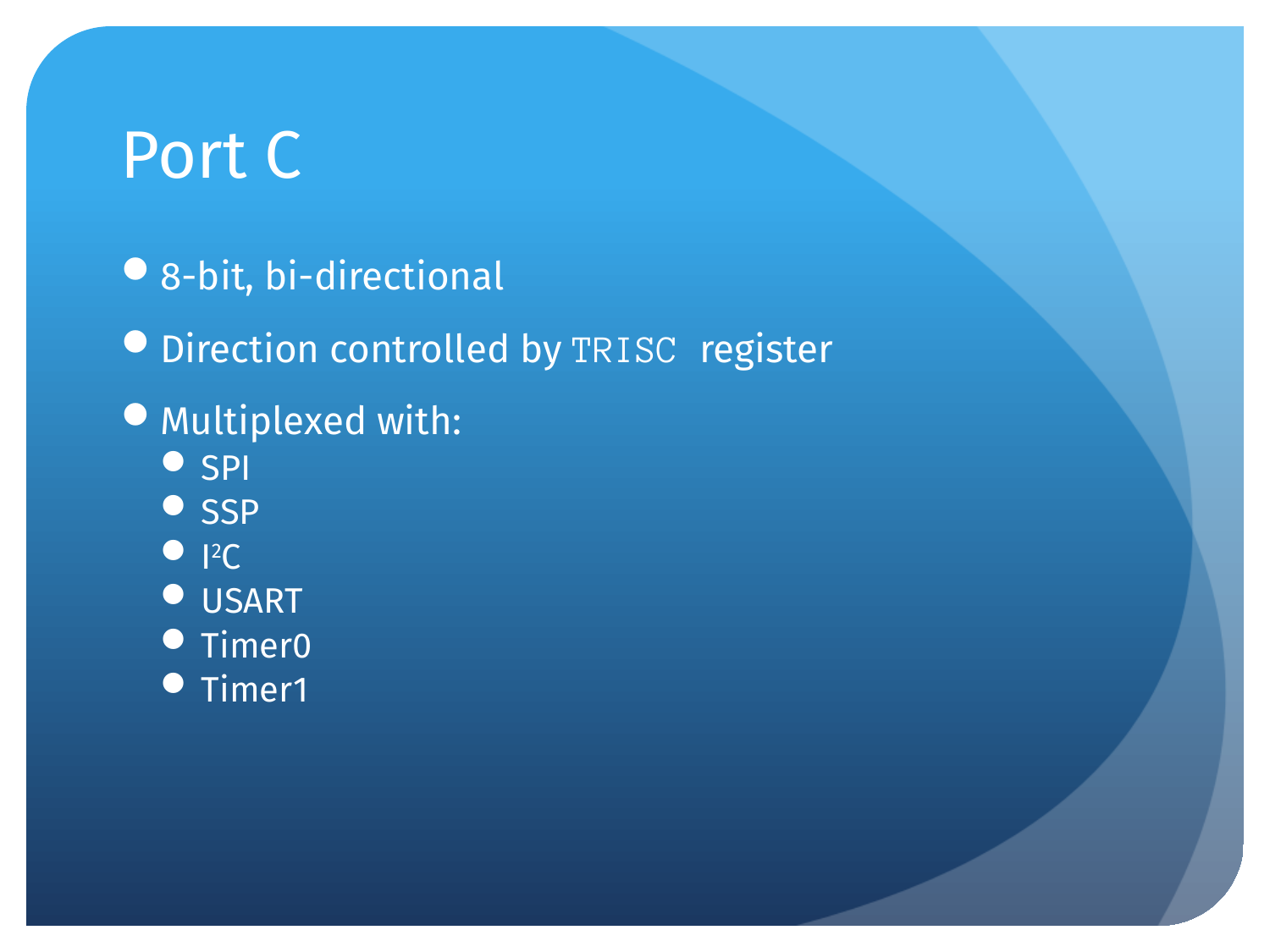

# Port C
8-bit, bi-directional
Direction controlled by TRISC register
Multiplexed with:
SPI
SSP
I2C
USART
Timer0
Timer1